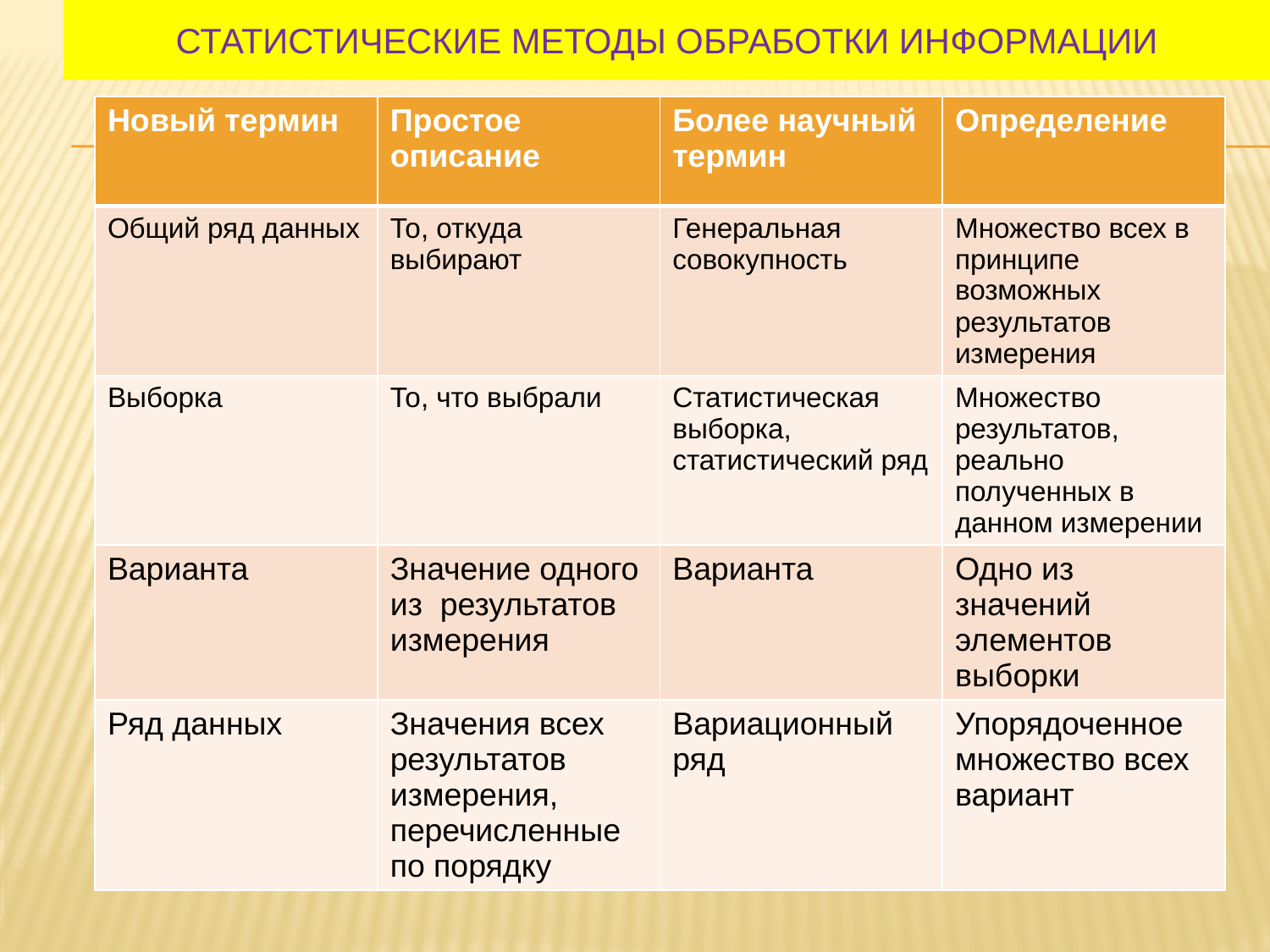

# Статистические методы обработки информации
| Новый термин | Простое описание | Более научный термин | Определение |
| --- | --- | --- | --- |
| Общий ряд данных | То, откуда выбирают | Генеральная совокупность | Множество всех в принципе возможных результатов измерения |
| Выборка | То, что выбрали | Статистическая выборка, статистический ряд | Множество результатов, реально полученных в данном измерении |
| Варианта | Значение одного из результатов измерения | Варианта | Одно из значений элементов выборки |
| Ряд данных | Значения всех результатов измерения, перечисленные по порядку | Вариационный ряд | Упорядоченное множество всех вариант |
Термины, принятые в статистике